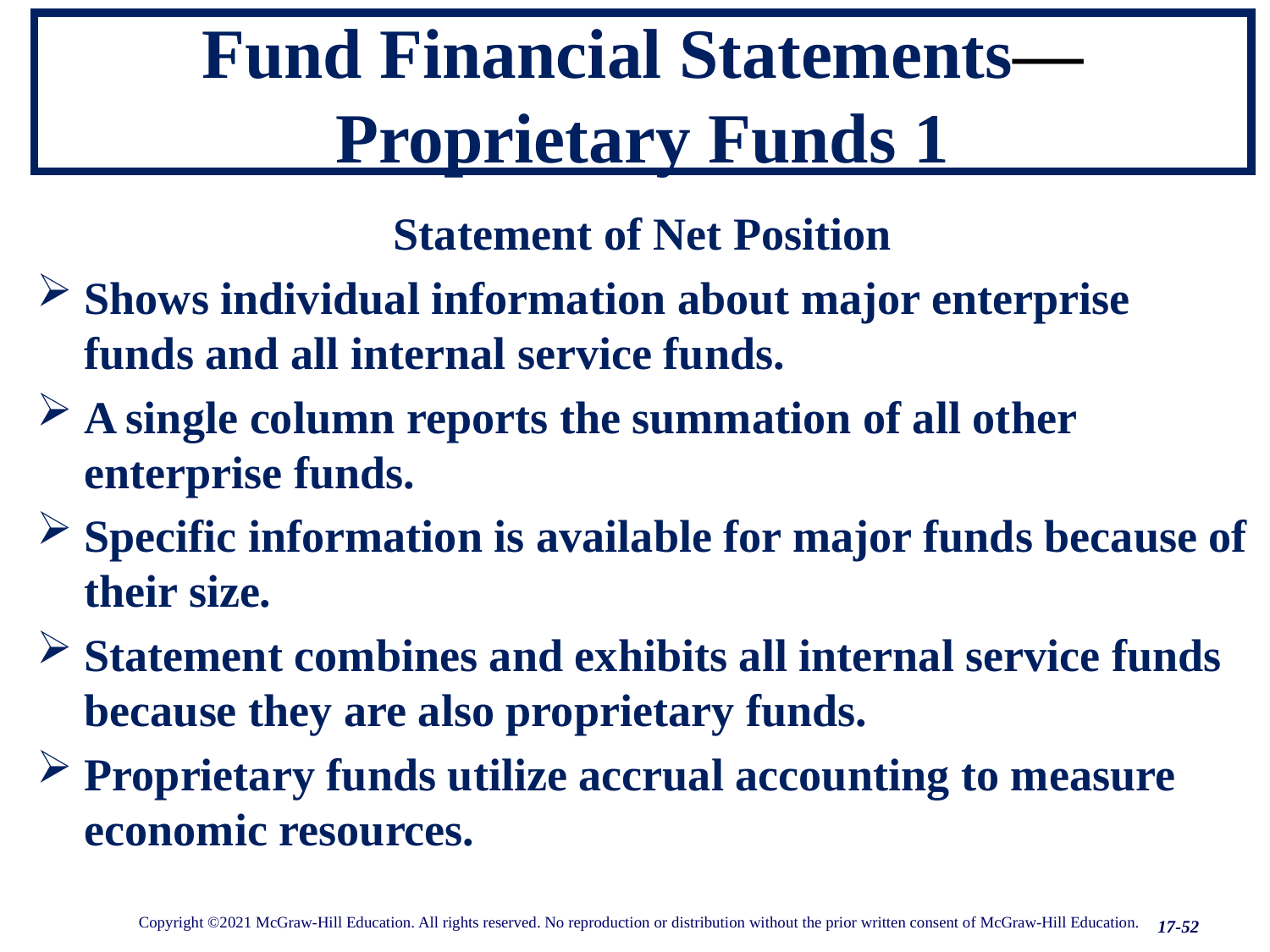

# Fund Financial Statements— Proprietary Funds 1
17-52
Statement of Net Position
Shows individual information about major enterprise funds and all internal service funds.
A single column reports the summation of all other enterprise funds.
Specific information is available for major funds because of their size.
Statement combines and exhibits all internal service funds because they are also proprietary funds.
Proprietary funds utilize accrual accounting to measure economic resources.
17-52
Copyright ©2021 McGraw-Hill Education. All rights reserved. No reproduction or distribution without the prior written consent of McGraw-Hill Education.